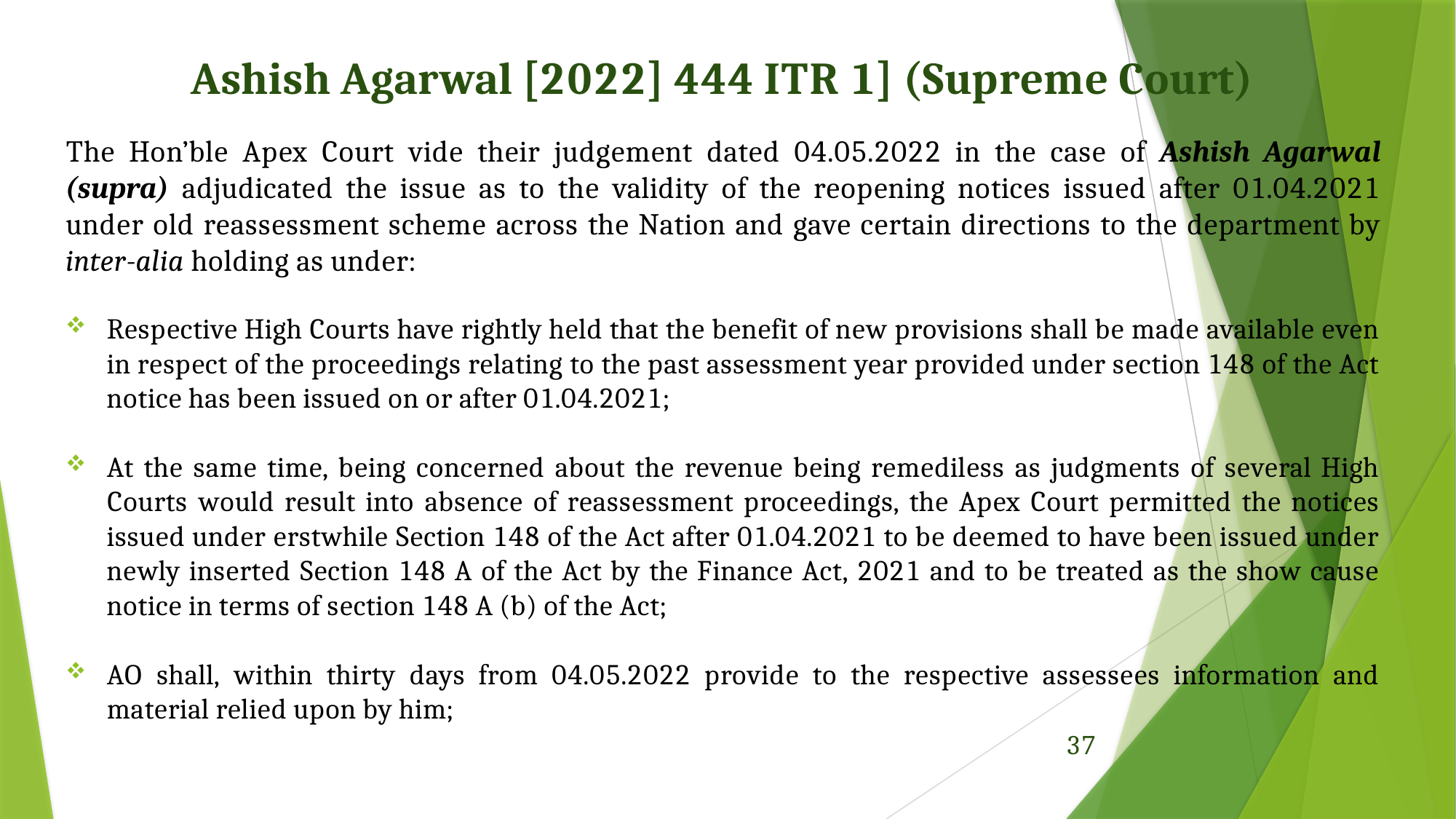

# Ashish Agarwal [2022] 444 ITR 1] (Supreme Court)
The Hon’ble Apex Court vide their judgement dated 04.05.2022 in the case of Ashish Agarwal (supra) adjudicated the issue as to the validity of the reopening notices issued after 01.04.2021 under old reassessment scheme across the Nation and gave certain directions to the department by inter-alia holding as under:

Respective High Courts have rightly held that the benefit of new provisions shall be made available even in respect of the proceedings relating to the past assessment year provided under section 148 of the Act notice has been issued on or after 01.04.2021;

At the same time, being concerned about the revenue being remediless as judgments of several High Courts would result into absence of reassessment proceedings, the Apex Court permitted the notices issued under erstwhile Section 148 of the Act after 01.04.2021 to be deemed to have been issued under newly inserted Section 148 A of the Act by the Finance Act, 2021 and to be treated as the show cause notice in terms of section 148 A (b) of the Act;

AO shall, within thirty days from 04.05.2022 provide to the respective assessees information and material relied upon by him;

37